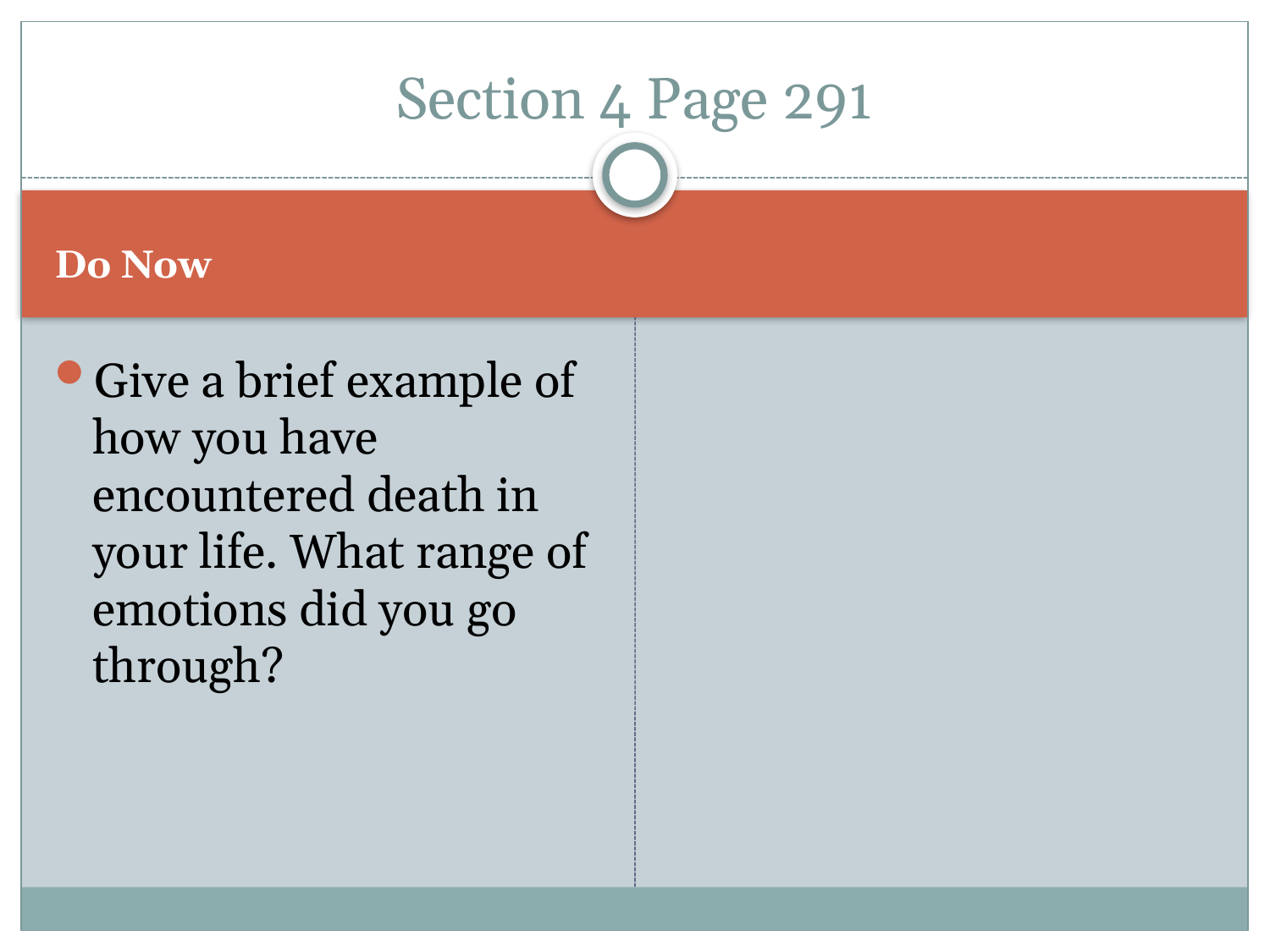

# Section 4 Page 291
Do Now

Give a brief example of how you have encountered death in your life. What range of emotions did you go through?